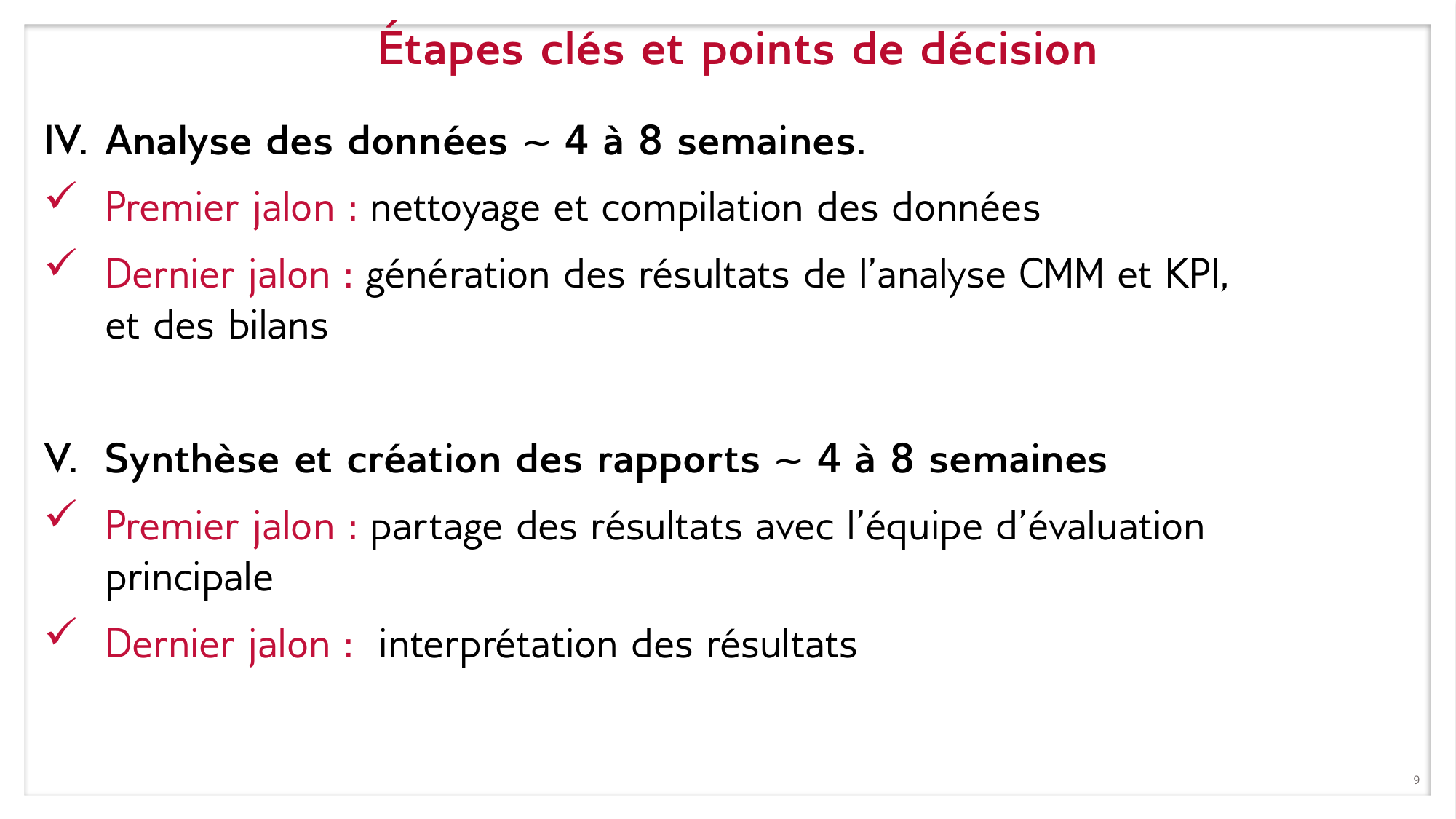

# Étapes clés et points de décision
Analyse des données ~ 4 à 8 semaines.
Premier jalon : nettoyage et compilation des données
Dernier jalon : génération des résultats de l’analyse CMM et KPI,
et des bilans

Synthèse et création des rapports ~ 4 à 8 semaines
Premier jalon : partage des résultats avec l’équipe d’évaluation principale
Dernier jalon :  interprétation des résultats

9